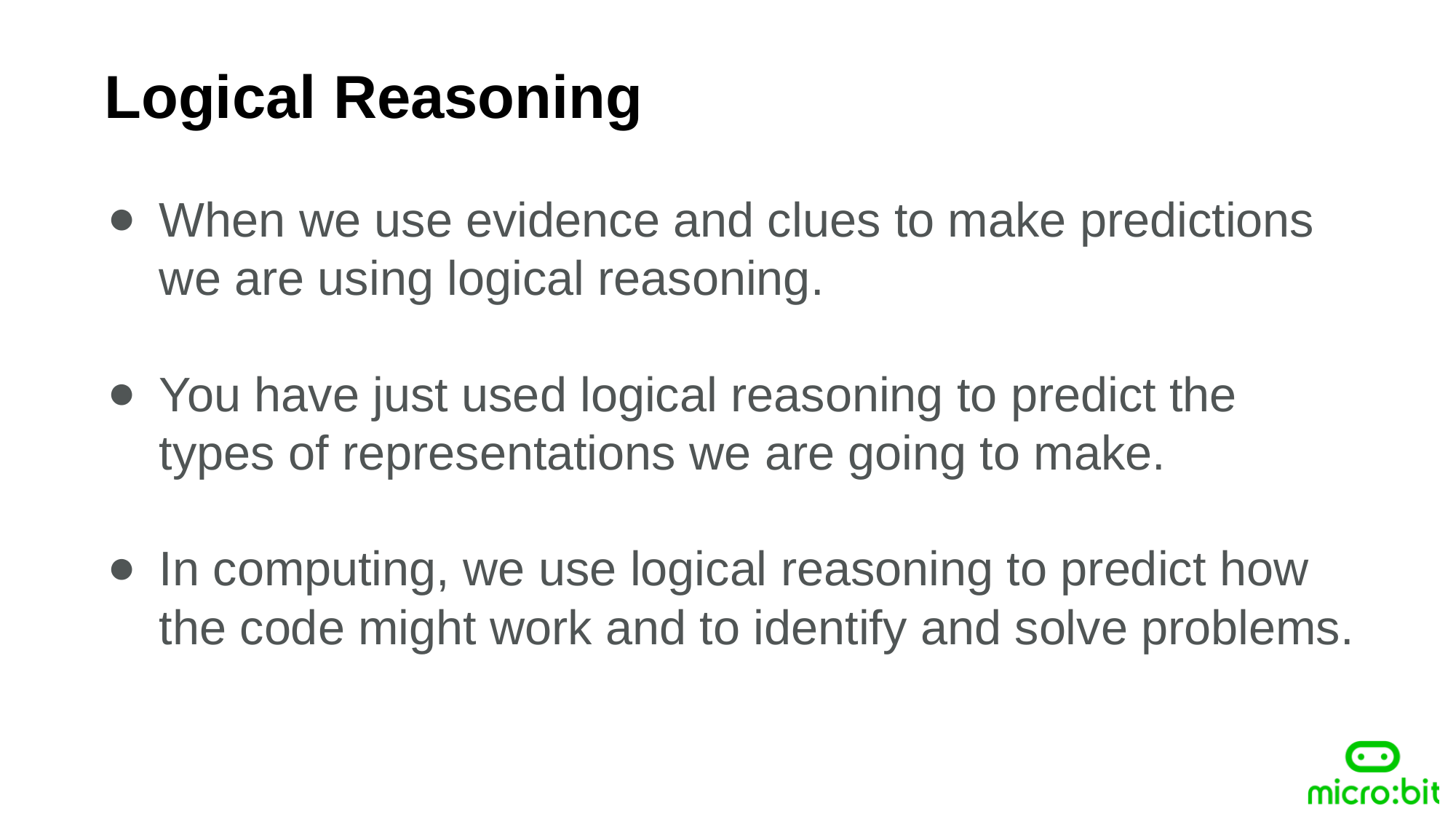

Logical Reasoning

When we use evidence and clues to make predictions we are using logical reasoning.

You have just used logical reasoning to predict the types of representations we are going to make.

In computing, we use logical reasoning to predict how the code might work and to identify and solve problems.